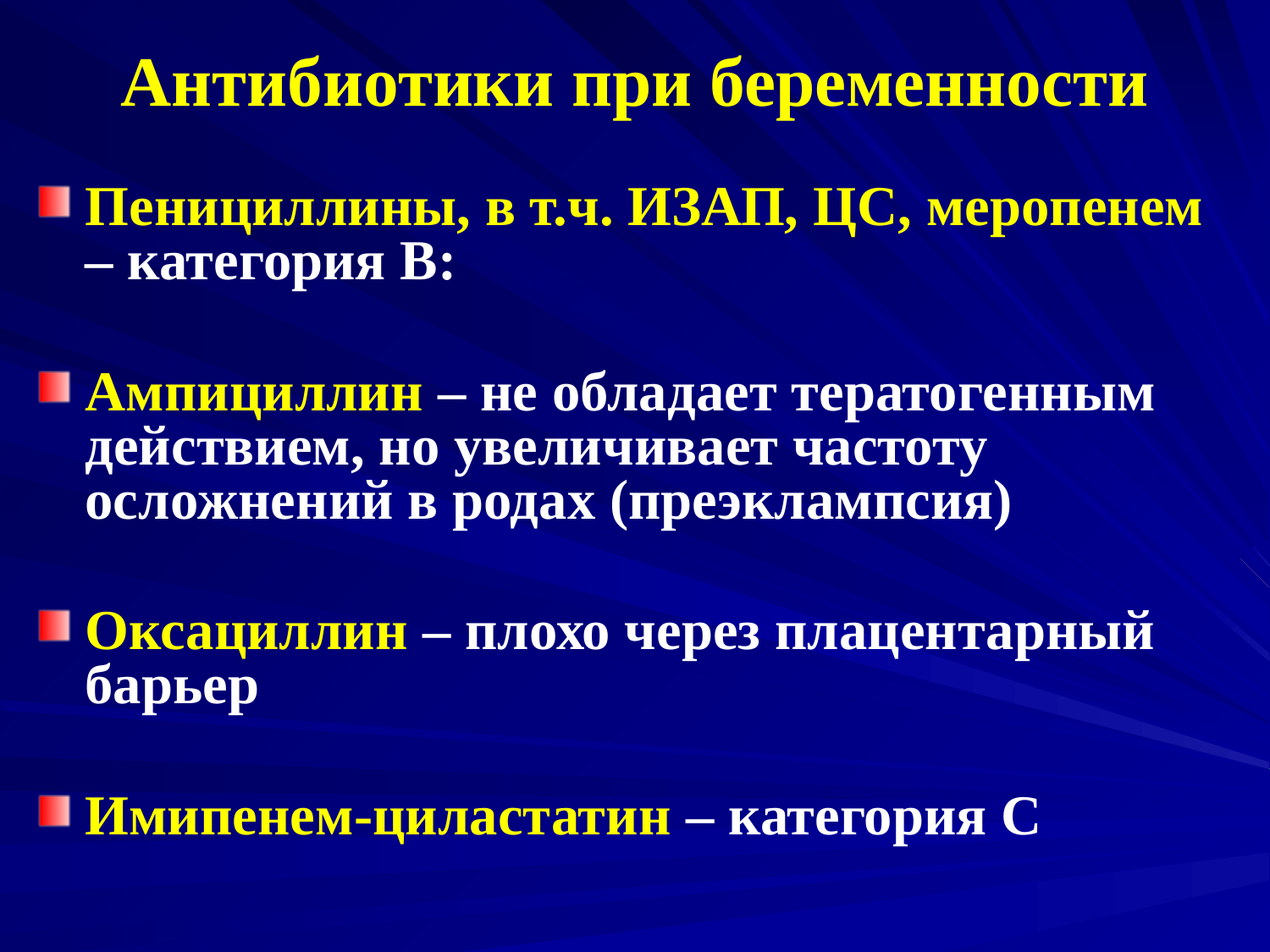

# Антибиотики при беременности
Пенициллины, в т.ч. ИЗАП, ЦС, меропенем – категория В:

Ампициллин – не обладает тератогенным действием, но увеличивает частоту осложнений в родах (преэклампсия)

Оксациллин – плохо через плацентарный барьер

Имипенем-циластатин – категория С